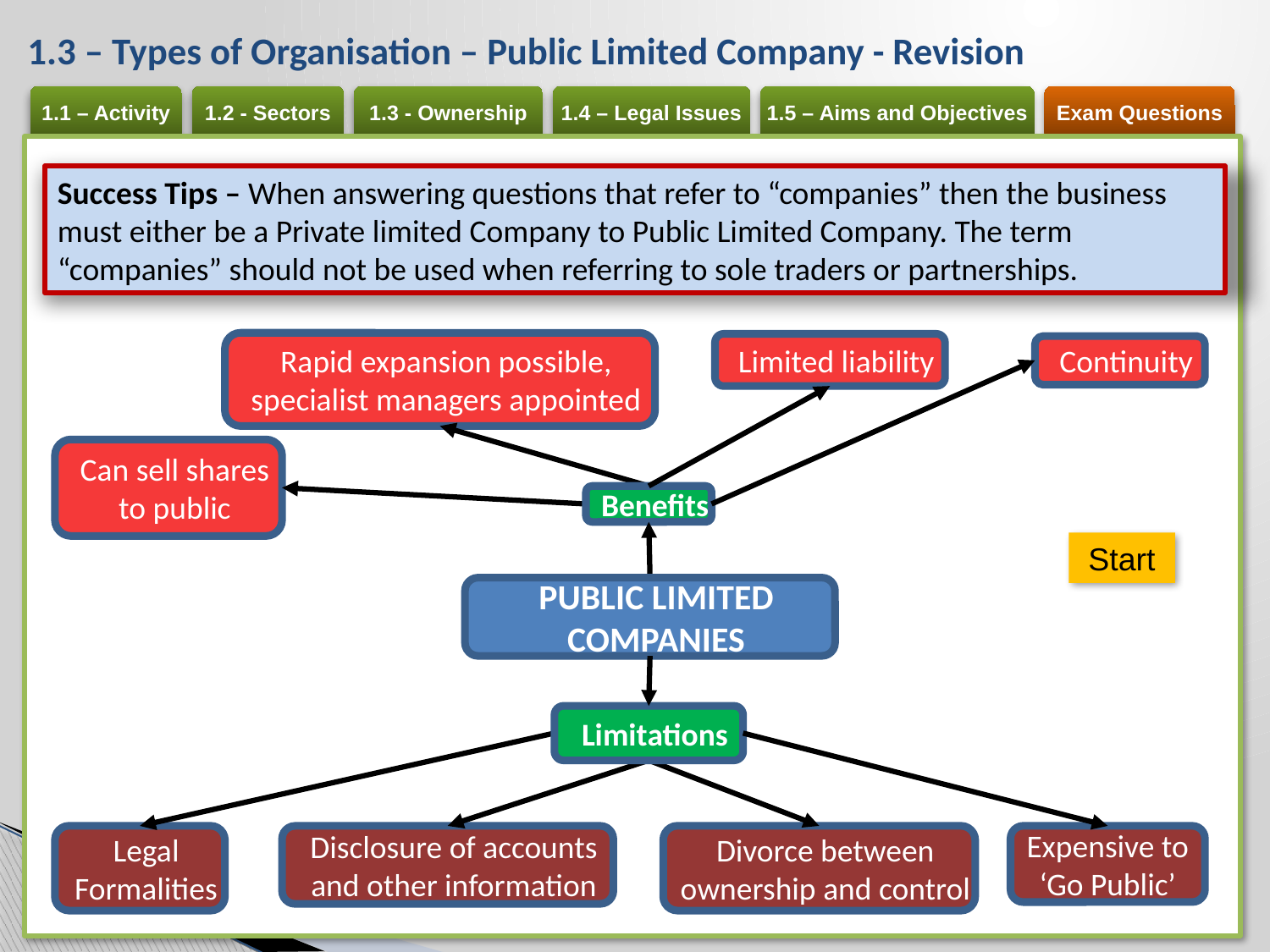

# 1.3 – Types of Organisation – Public Limited Company - Revision
Success Tips – When answering questions that refer to “companies” then the business must either be a Private limited Company to Public Limited Company. The term “companies” should not be used when referring to sole traders or partnerships.
Rapid expansion possible, specialist managers appointed
Limited liability
Continuity
Can sell shares to public
Benefits
PUBLIC LIMITED COMPANIES
Limitations
Start
Legal Formalities
Expensive to ‘Go Public’
Disclosure of accounts and other information
Divorce between ownership and control